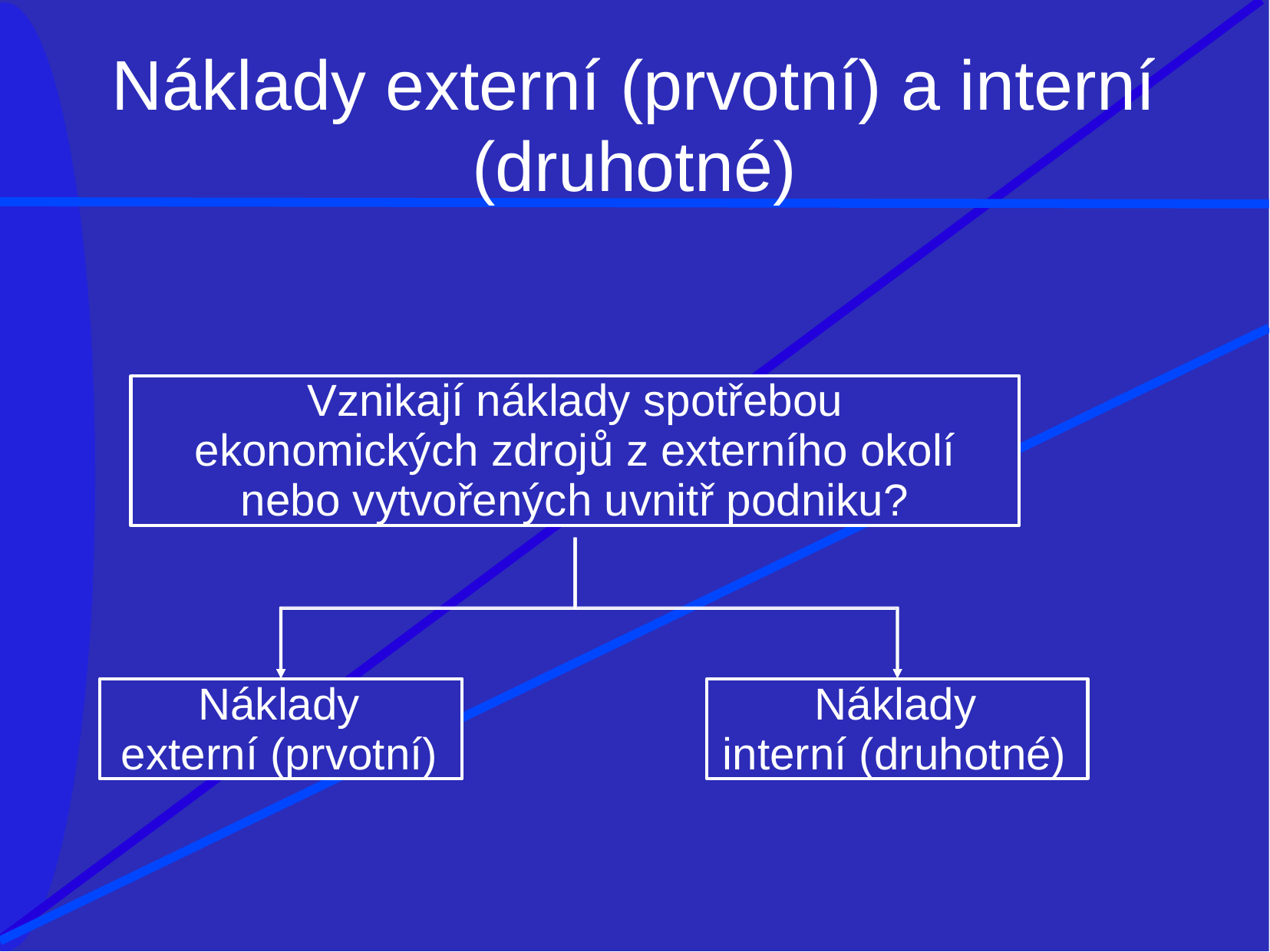

Náklady externí (prvotní) a interní
(druhotné)
Vznikají náklady spotřebou ekonomických zdrojů z externího okolí nebo vytvořených uvnitř podniku?

Náklady externí (prvotní)
Náklady interní (druhotné)